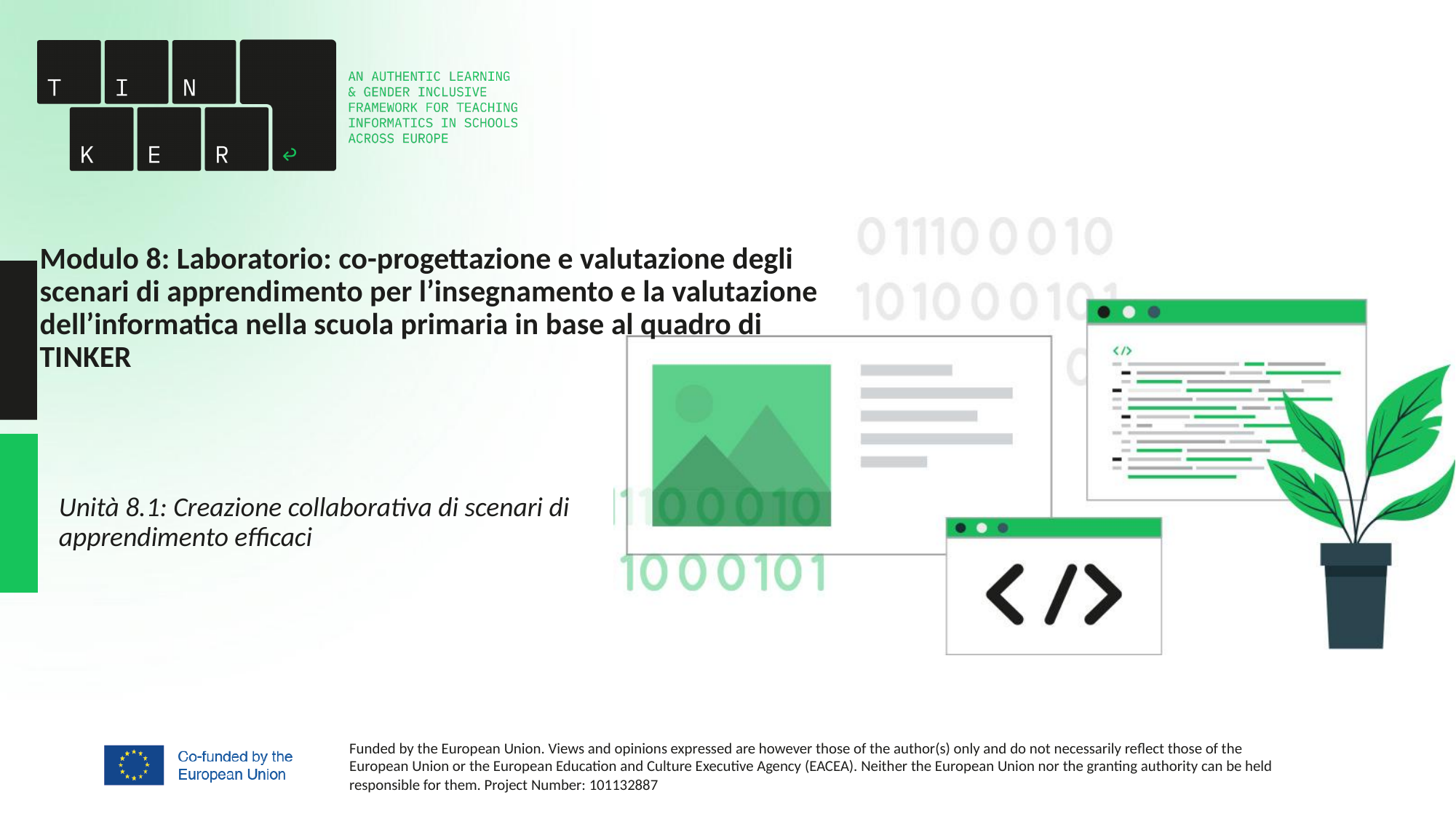

# Modulo 8: Laboratorio: co-progettazione e valutazione degli scenari di apprendimento per l’insegnamento e la valutazione dell’informatica nella scuola primaria in base al quadro di TINKER
Unità 8.1: Creazione collaborativa di scenari di apprendimento efficaci